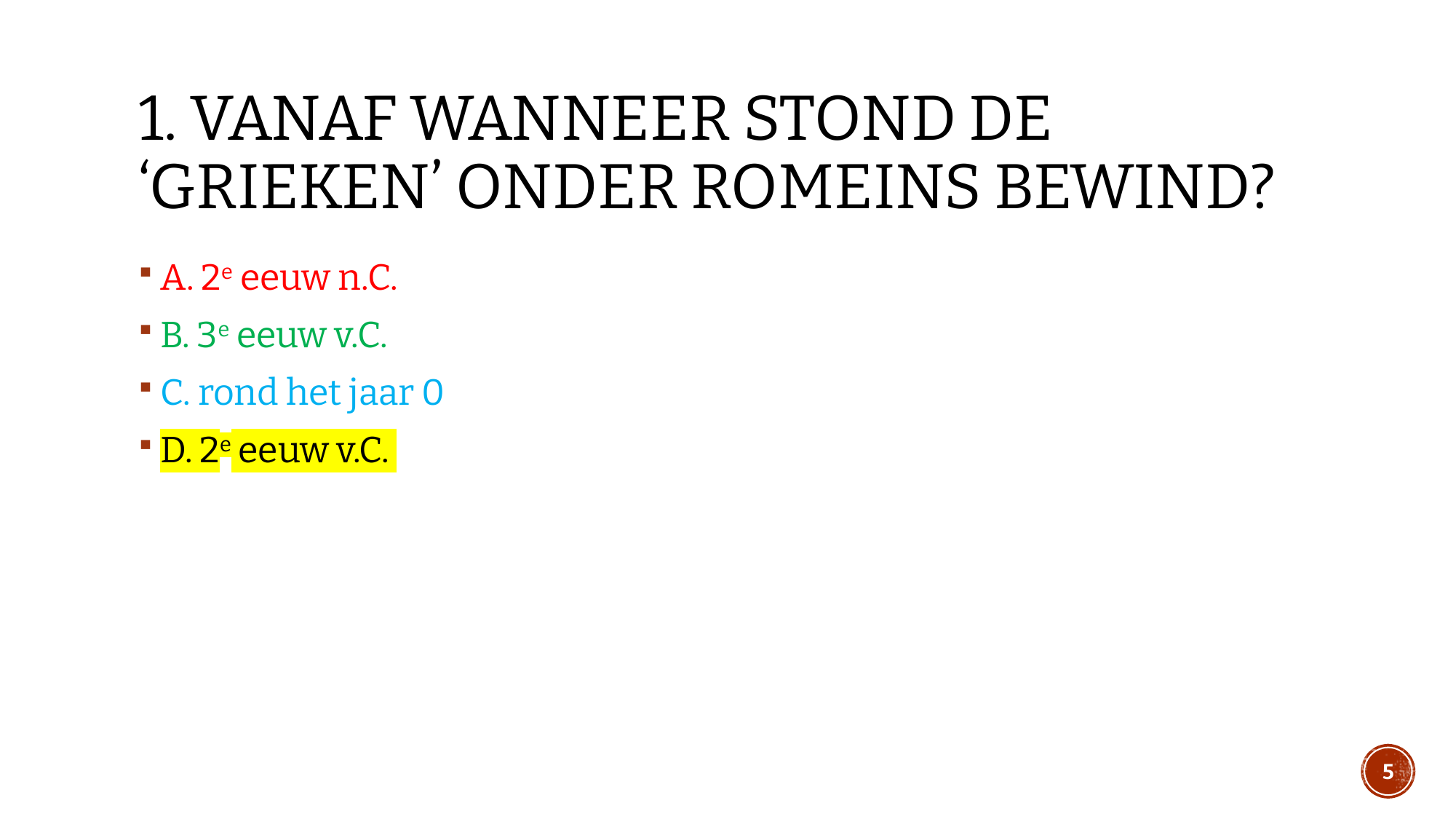

# 1. Vanaf wanneer stond de ‘Grieken’ onder Romeins bewind?
A. 2e eeuw n.C.
B. 3e eeuw v.C.
C. rond het jaar 0
D. 2e eeuw v.C.
5